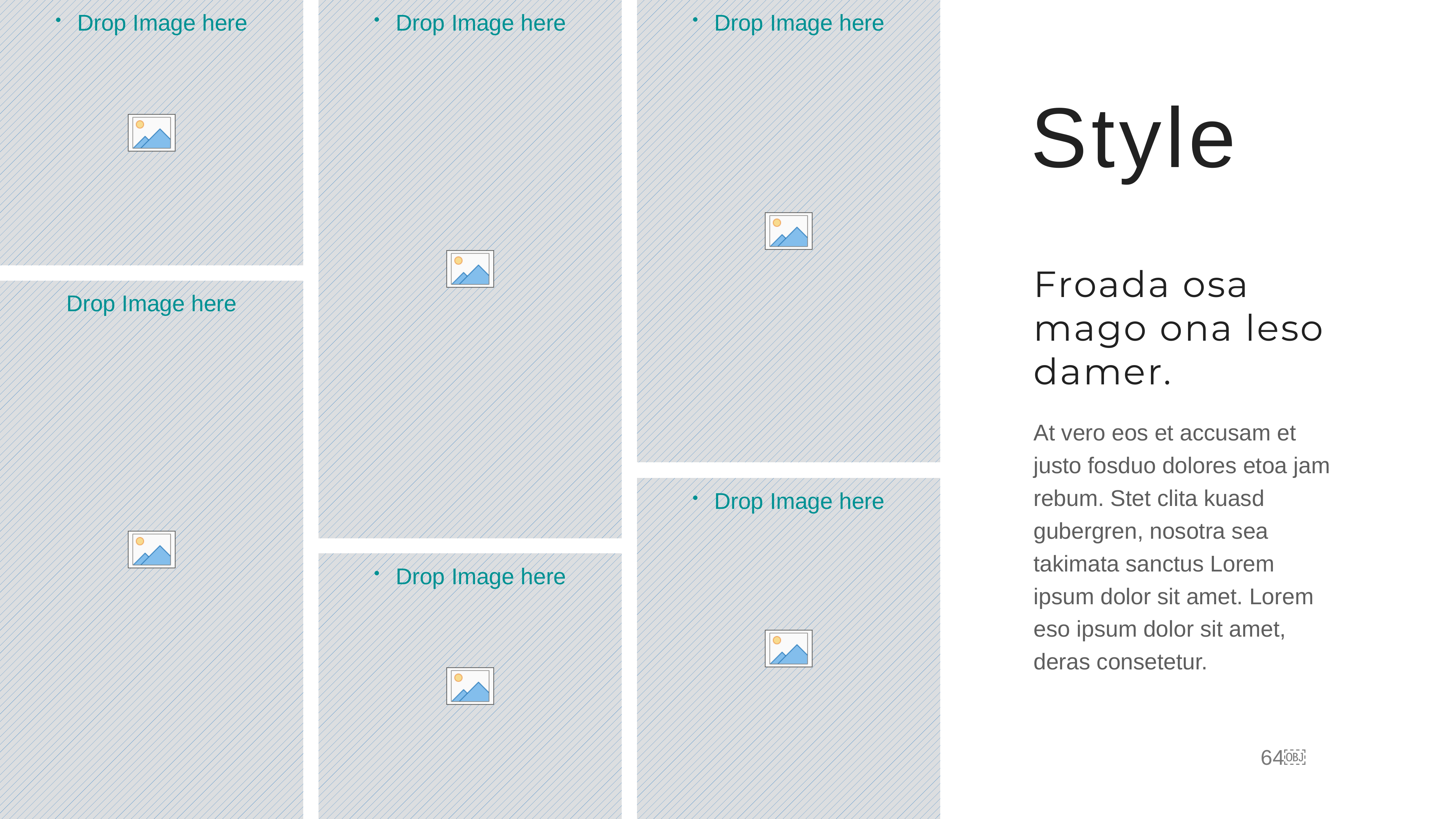

Style
Froada osa mago ona leso damer.

At vero eos et accusam et justo fosduo dolores etoa jam rebum. Stet clita kuasd gubergren, nosotra sea takimata sanctus Lorem ipsum dolor sit amet. Lorem eso ipsum dolor sit amet, deras consetetur.